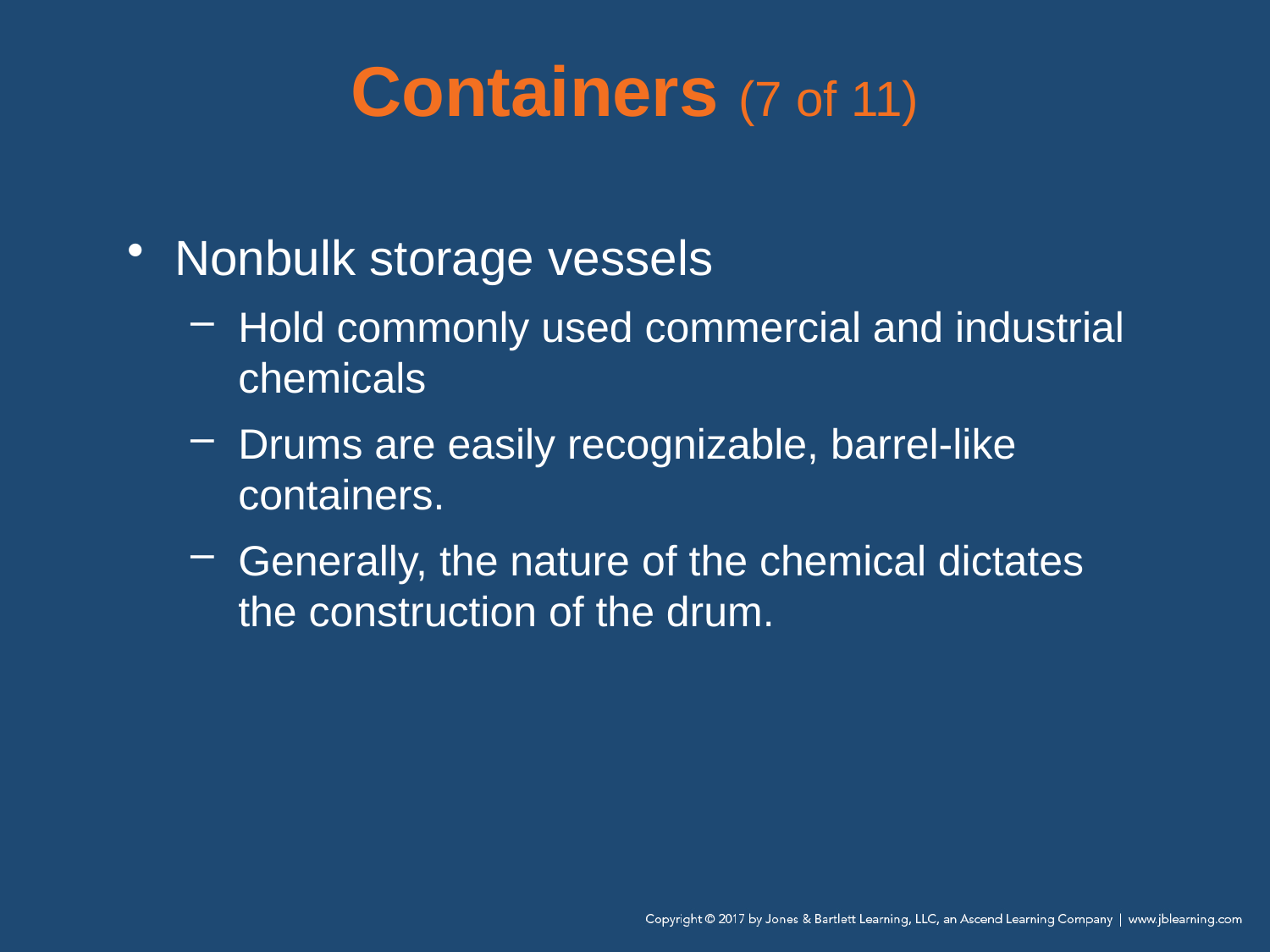

# Containers (7 of 11)
Nonbulk storage vessels
Hold commonly used commercial and industrial chemicals
Drums are easily recognizable, barrel-like containers.
Generally, the nature of the chemical dictates the construction of the drum.